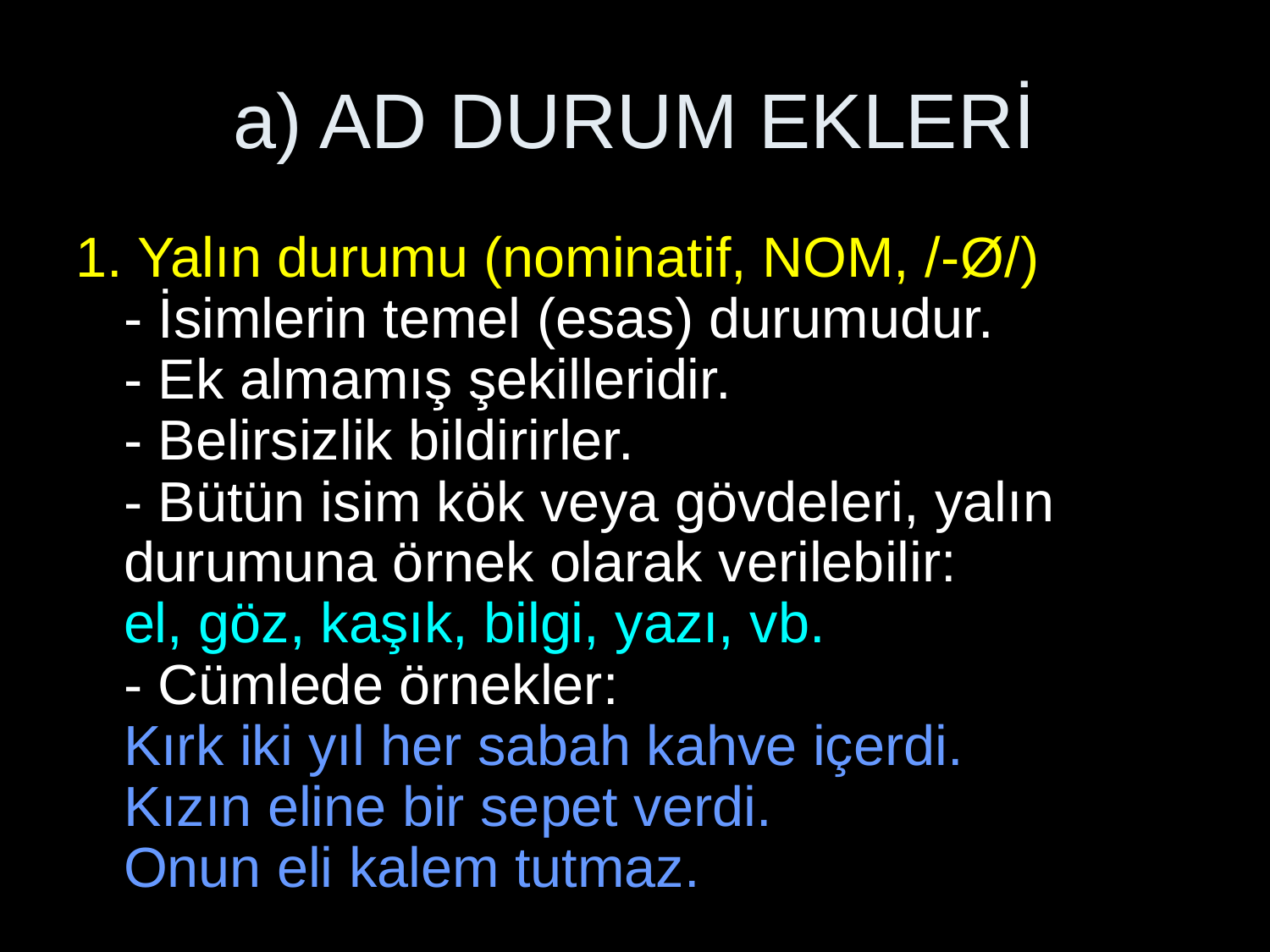

# a) AD DURUM EKLERİ
1. Yalın durumu (nominatif, NOM, /-Ø/)
- İsimlerin temel (esas) durumudur.
- Ek almamış şekilleridir.
- Belirsizlik bildirirler.
- Bütün isim kök veya gövdeleri, yalın durumuna örnek olarak verilebilir:
el, göz, kaşık, bilgi, yazı, vb.
- Cümlede örnekler:
Kırk iki yıl her sabah kahve içerdi.
Kızın eline bir sepet verdi.
Onun eli kalem tutmaz.